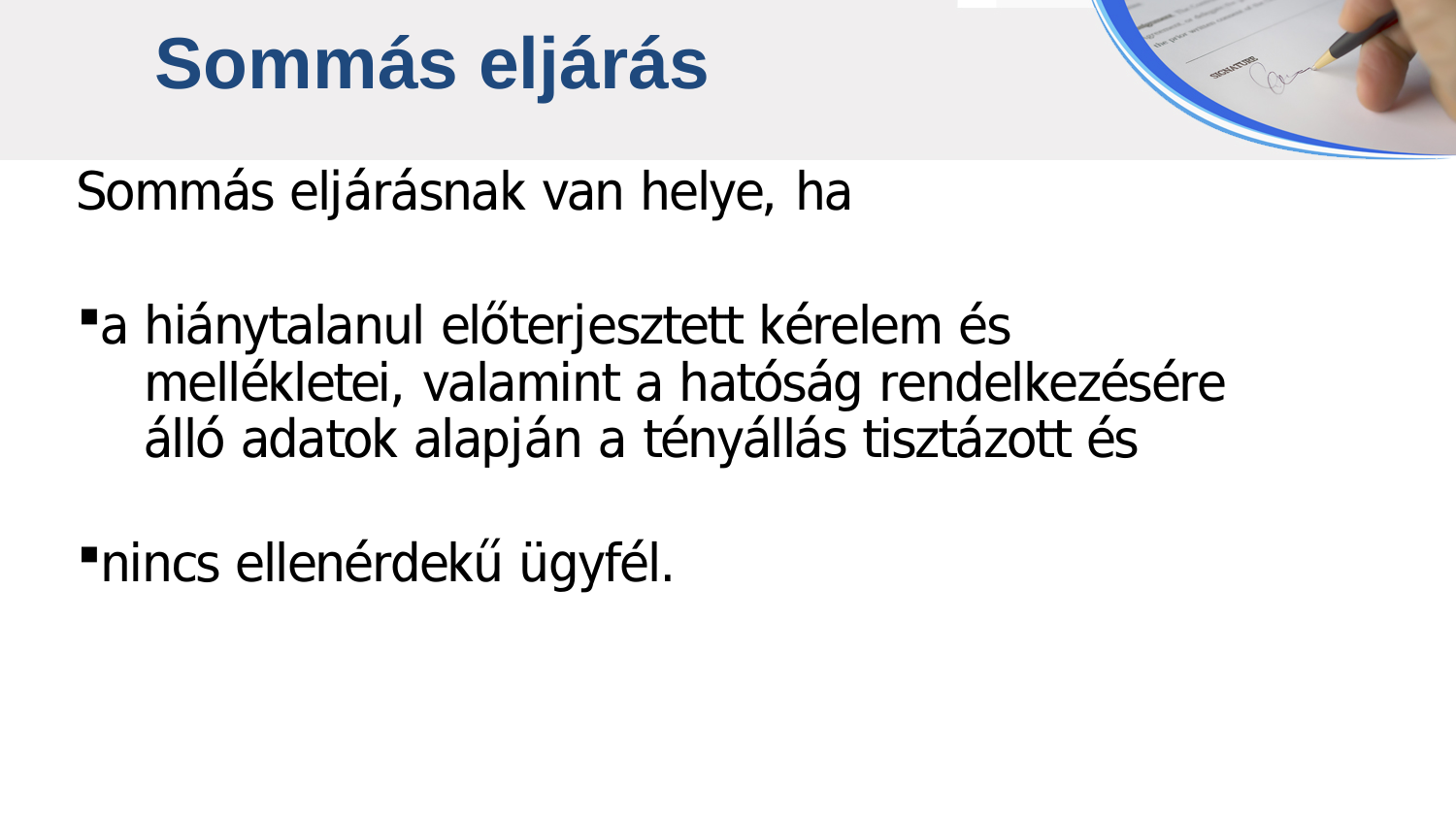

Sommás eljárás
Sommás eljárásnak van helye, ha

a hiánytalanul előterjesztett kérelem és
   mellékletei, valamint a hatóság rendelkezésére
   álló adatok alapján a tényállás tisztázott és
nincs ellenérdekű ügyfél.